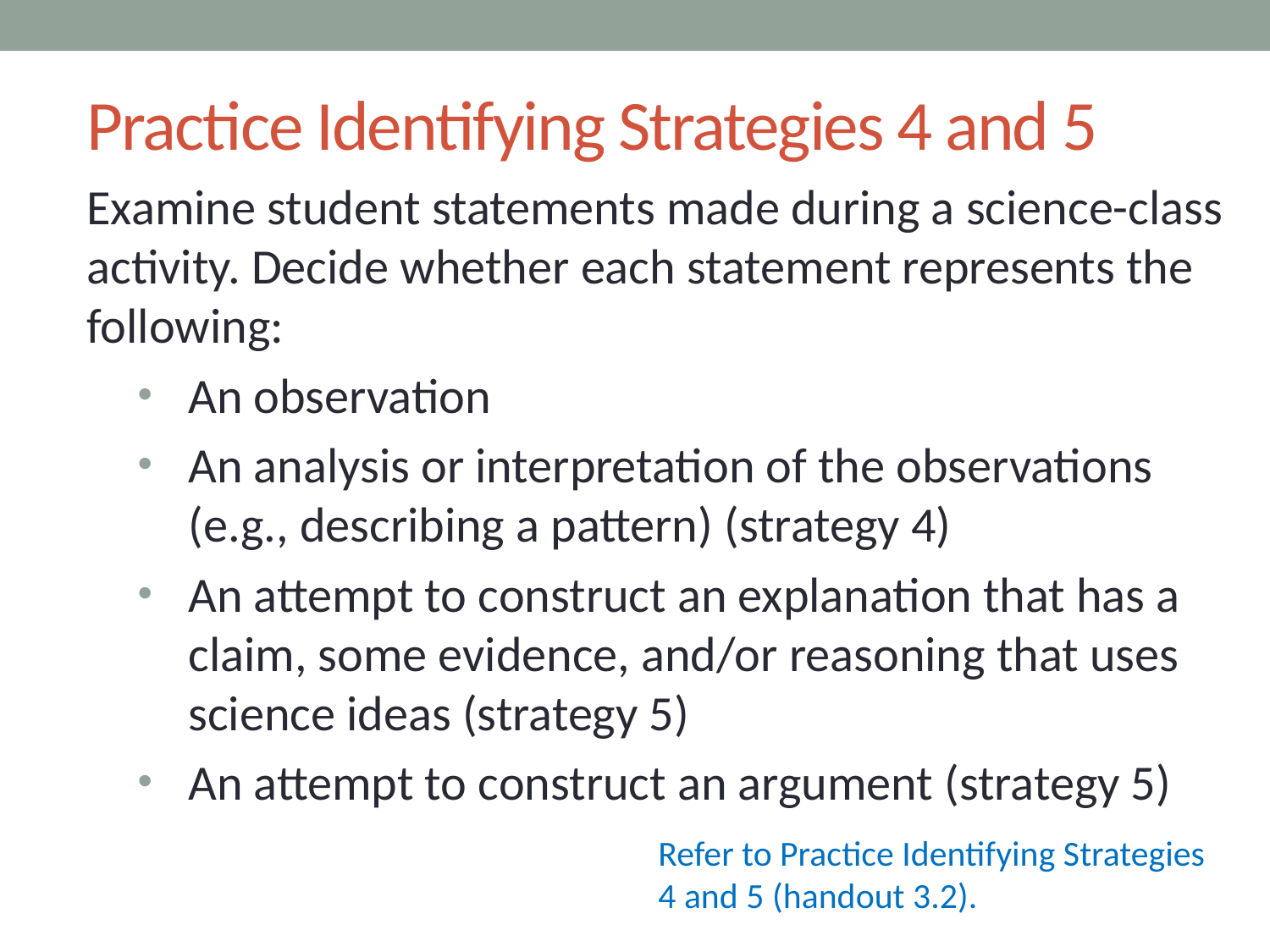

# Practice Identifying Strategies 4 and 5
Examine student statements made during a science-class activity. Decide whether each statement represents the following:
An observation
An analysis or interpretation of the observations
(e.g., describing a pattern) (strategy 4)
An attempt to construct an explanation that has a
claim, some evidence, and/or reasoning that uses science ideas (strategy 5)
An attempt to construct an argument (strategy 5)
Refer to Practice Identifying Strategies 4 and 5 (handout 3.2).